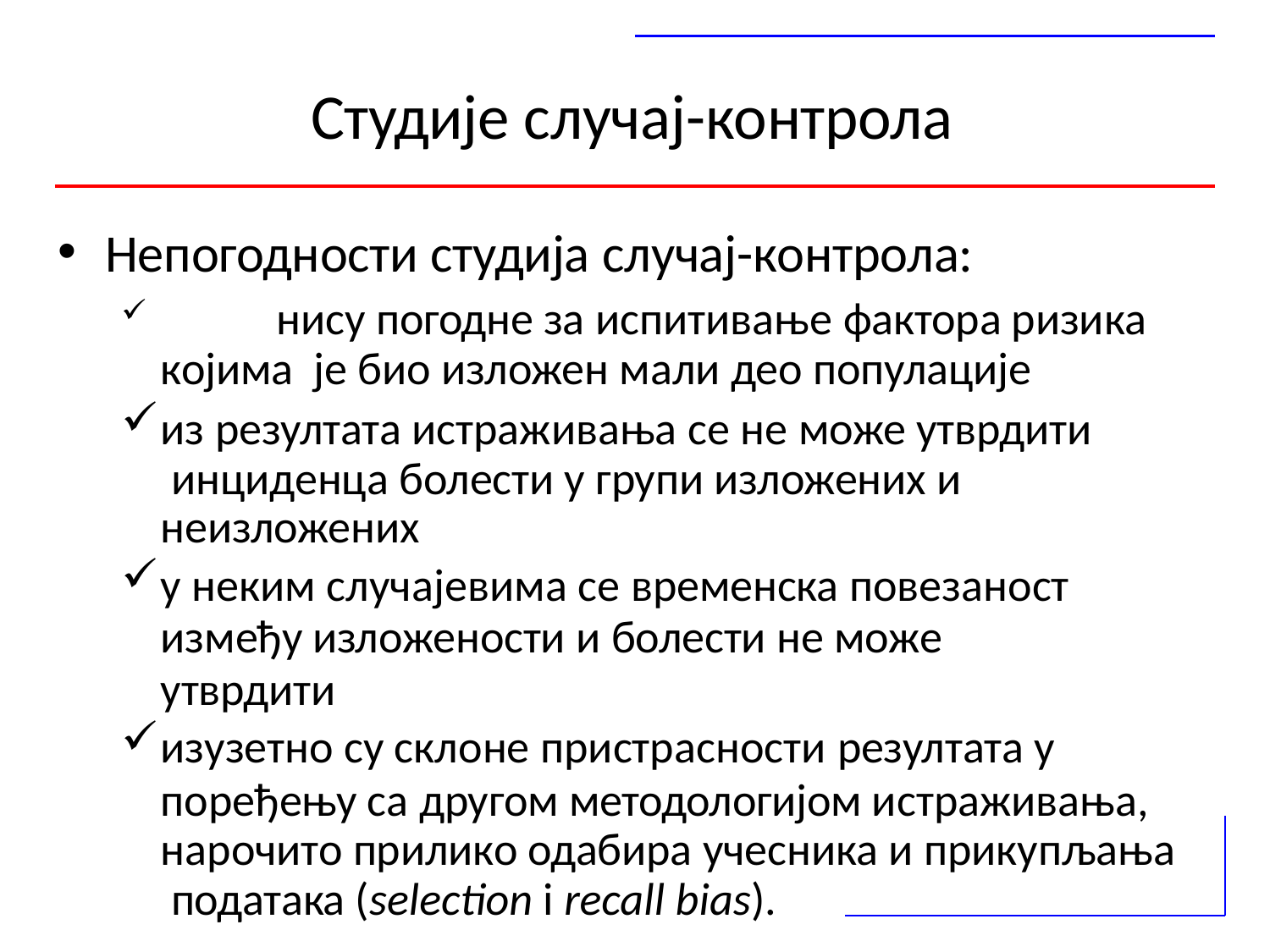

# Студије случај-контрола
Непогодности студија случај-контрола:
	нису погодне за испитивање фактора ризика којима  је био изложен мали део популације
из резултата истраживања се не може утврдити  инциденца болести у групи изложених и
неизложених
у неким случајевима се временска повезаност
између изложености и болести не може утврдити
изузетно су склоне пристрасности резултата у
поређењу са другом методологијом истраживања,  нарочито прилико одабира учесника и прикупљања  података (selection i recall bias).